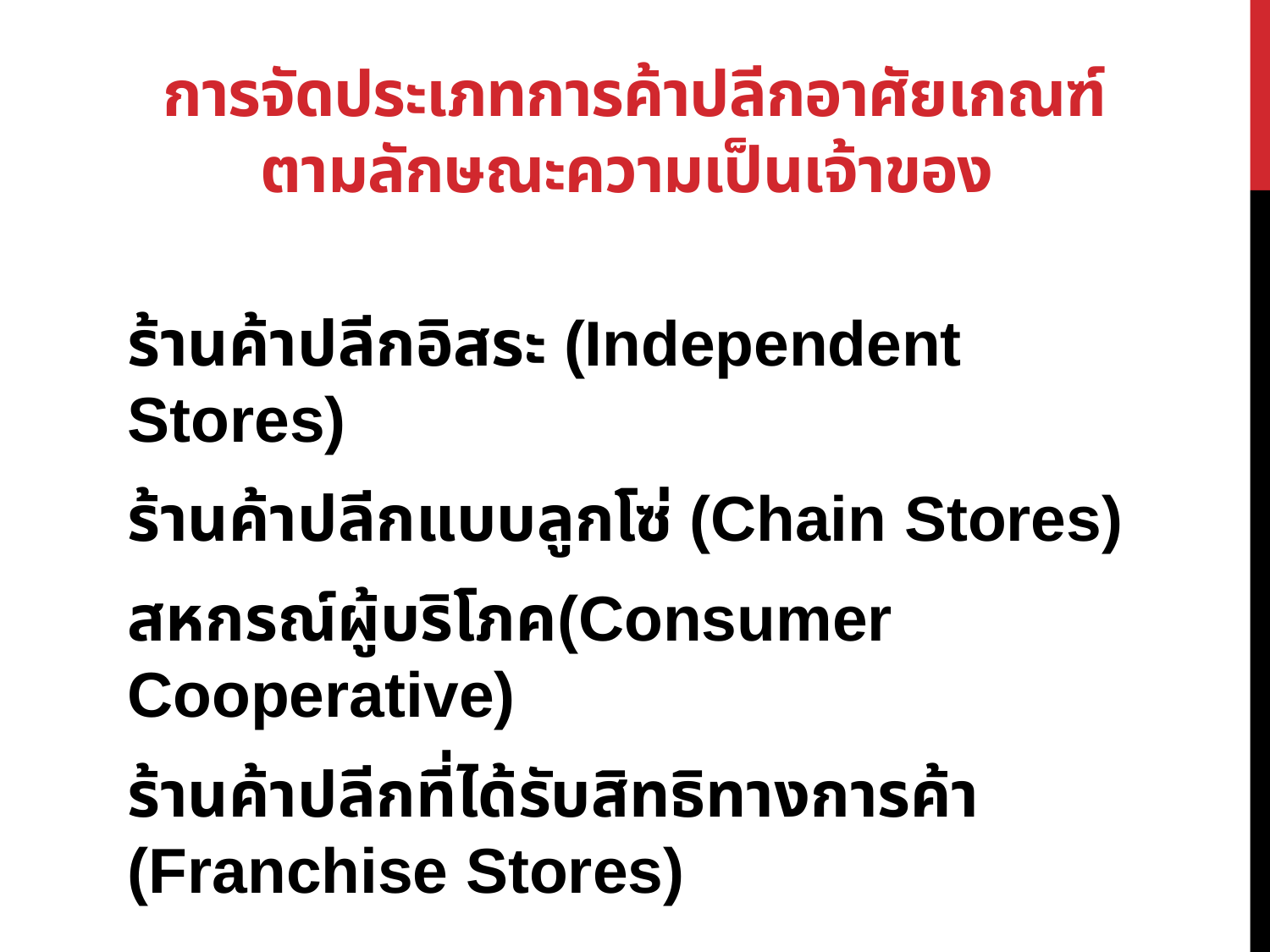

# การจัดประเภทการค้าปลีกอาศัยเกณฑ์ ตามลักษณะความเป็นเจ้าของ
ร้านค้าปลีกอิสระ (Independent Stores)
ร้านค้าปลีกแบบลูกโซ่ (Chain Stores)
สหกรณ์ผู้บริโภค(Consumer Cooperative)
ร้านค้าปลีกที่ได้รับสิทธิทางการค้า (Franchise Stores)